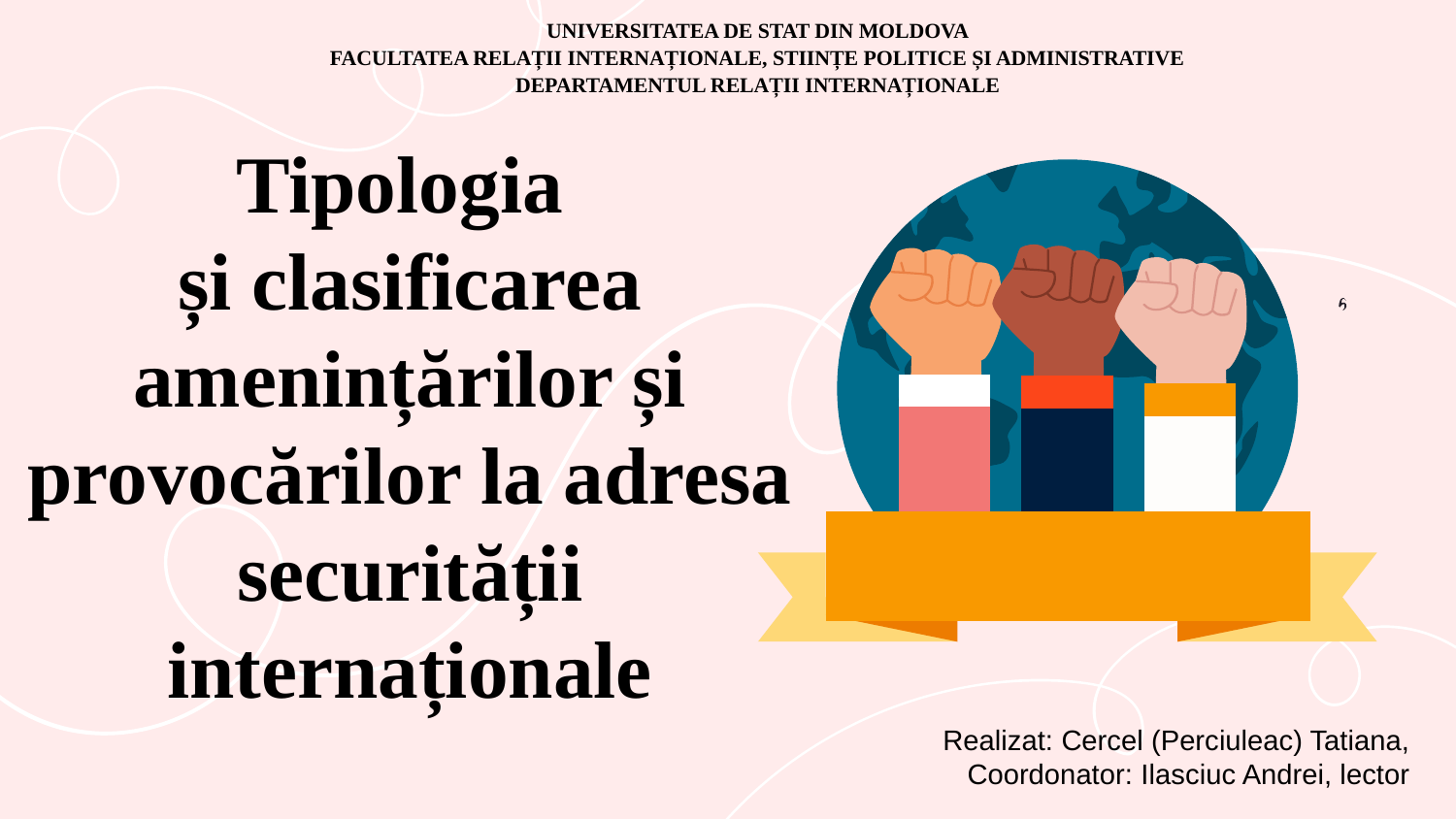

UNIVERSITATEA DE STAT DIN MOLDOVA
FACULTATEA RELAȚII INTERNAȚIONALE, STIINȚE POLITICE ȘI ADMINISTRATIVE
DEPARTAMENTUL RELAȚII INTERNAȚIONALE

# Tipologia și clasificarea amenințărilor și provocărilor la adresa securității internaționale
Realizat: Cercel (Perciuleac) Tatiana,
Coordonator: Ilasciuc Andrei, lector